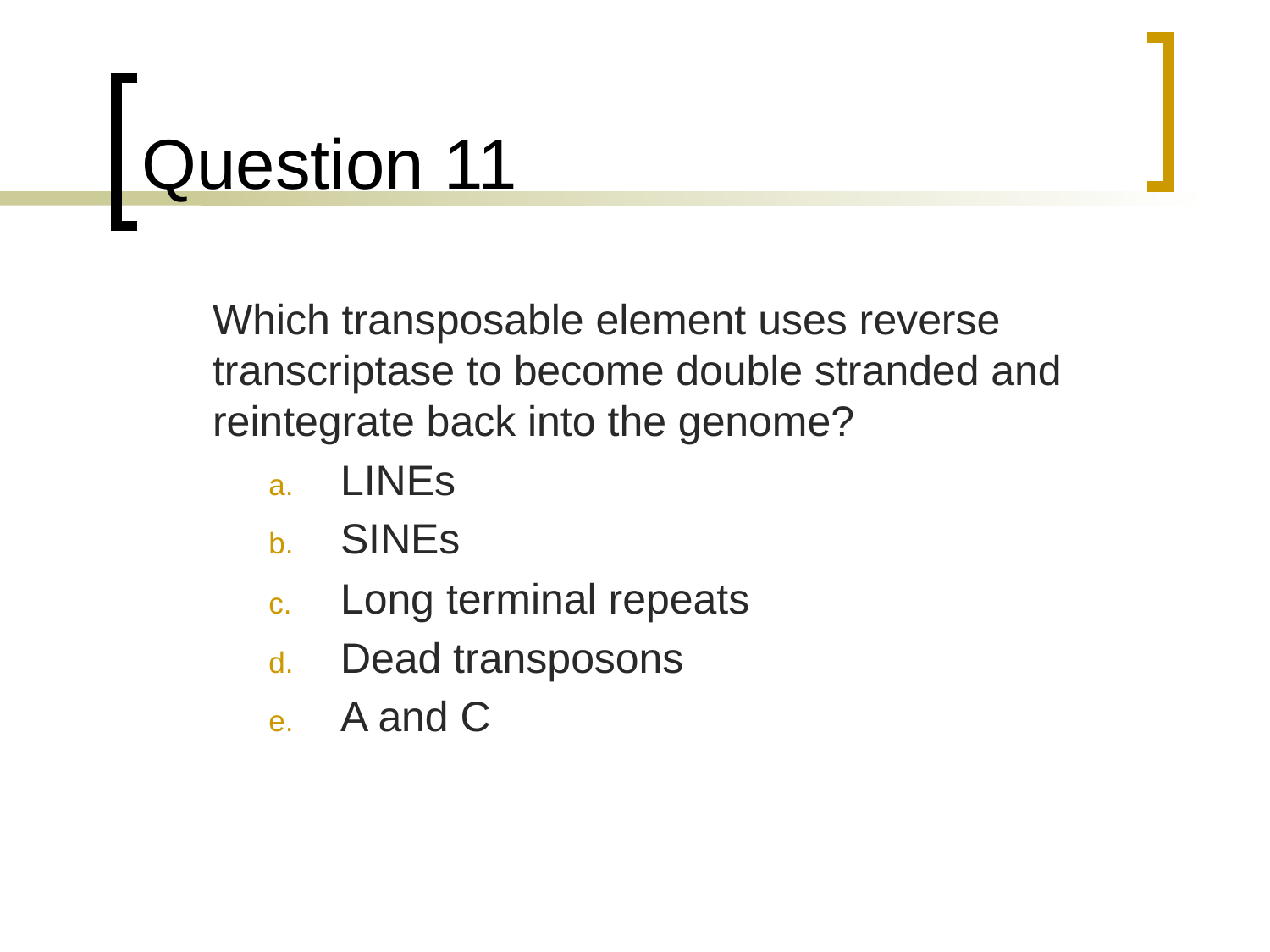

# Question 11
	Which transposable element uses reverse transcriptase to become double stranded and reintegrate back into the genome?
LINEs
SINEs
Long terminal repeats
Dead transposons
A and C